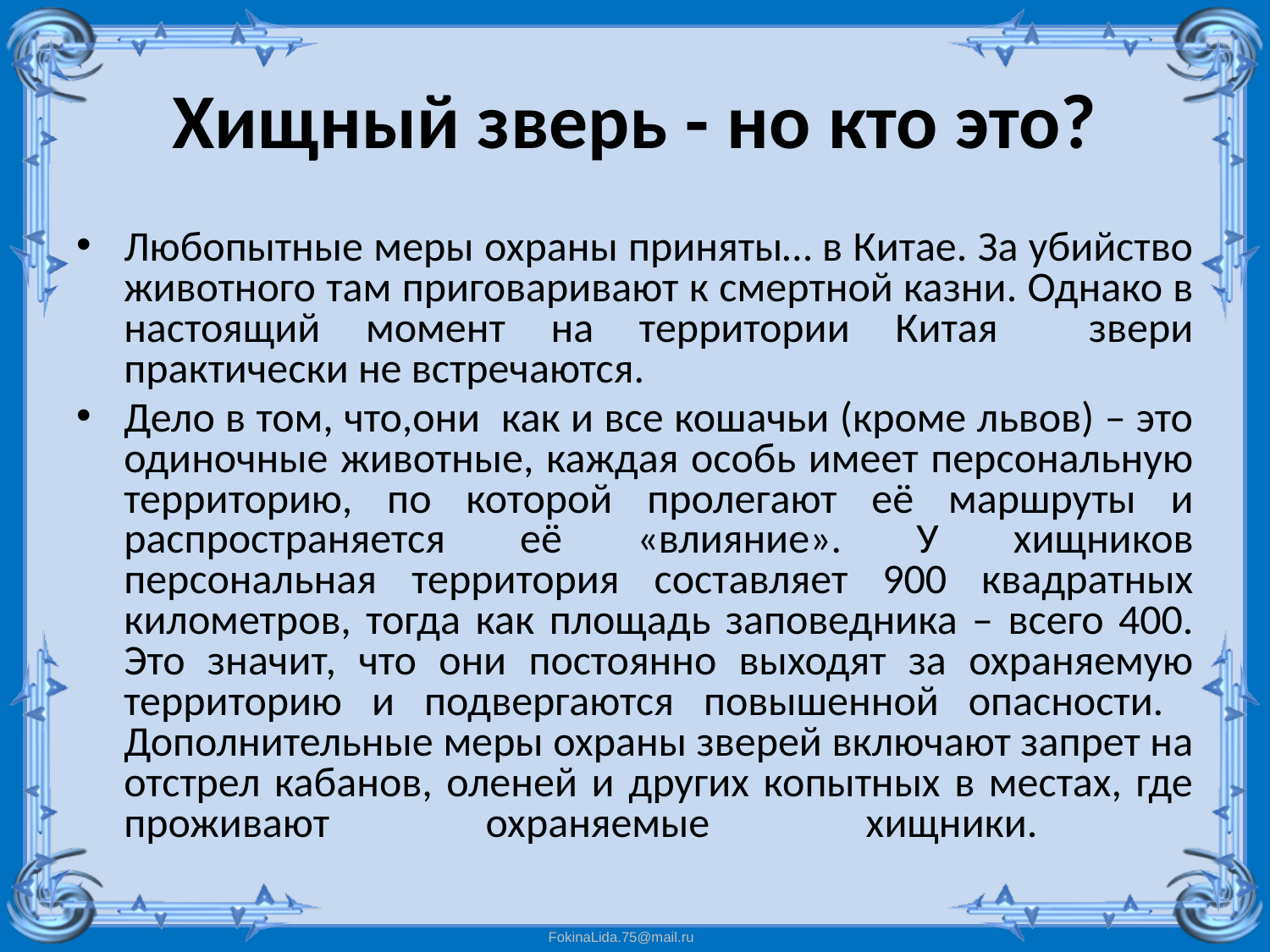

# Хищный зверь - но кто это?
Любопытные меры охраны приняты… в Китае. За убийство животного там приговаривают к смертной казни. Однако в настоящий момент на территории Китая  звери практически не встречаются.
Дело в том, что,они  как и все кошачьи (кроме львов) – это одиночные животные, каждая особь имеет персональную территорию, по которой пролегают её маршруты и распространяется её «влияние». У хищников персональная территория составляет 900 квадратных километров, тогда как площадь заповедника – всего 400. Это значит, что они постоянно выходят за охраняемую территорию и подвергаются повышенной опасности.
Дополнительные меры охраны зверей включают запрет на отстрел кабанов, оленей и других копытных в местах, где проживают охраняемые хищники.